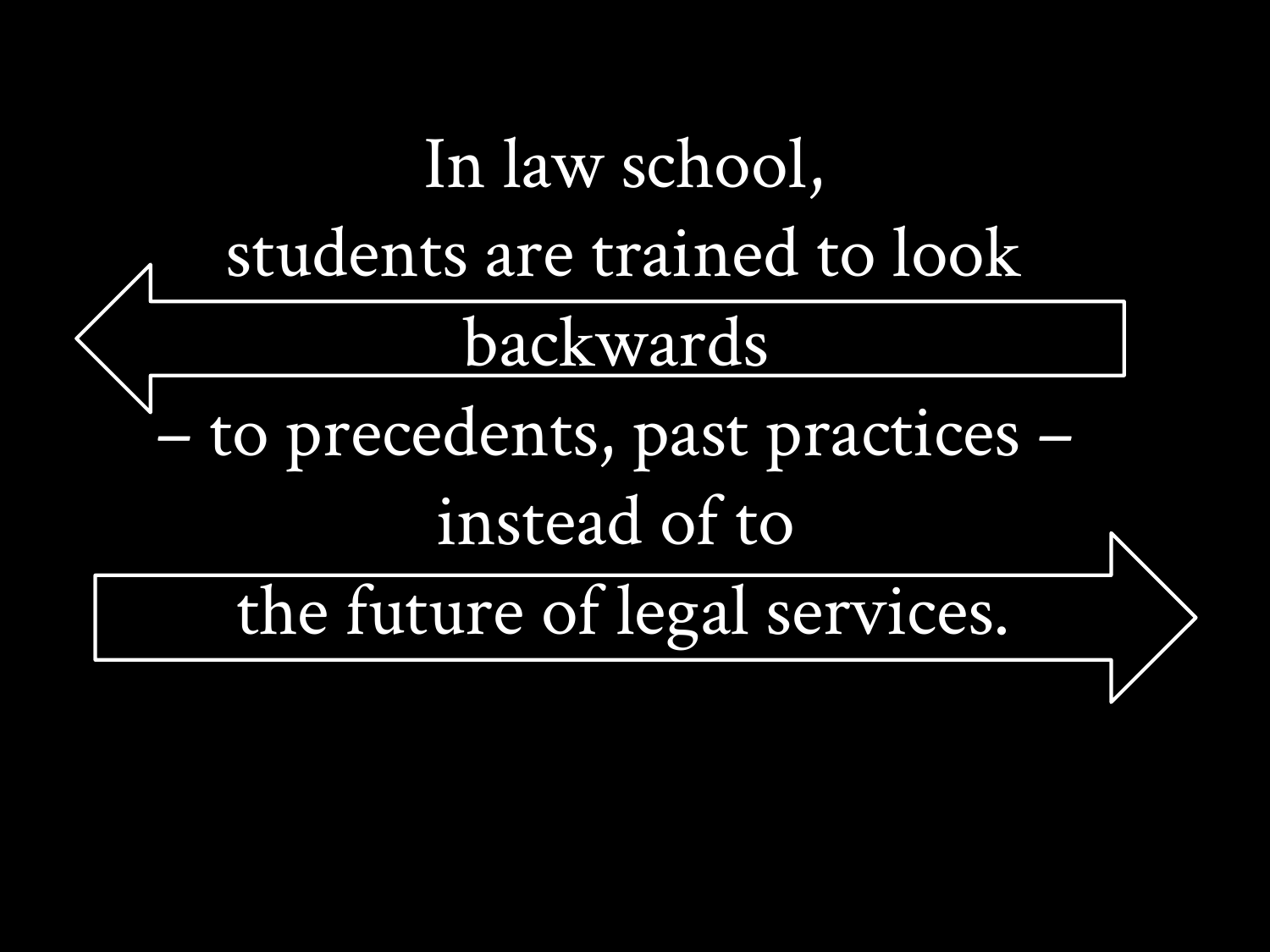

# In law school, students are trained to look backwards – to precedents, past practices – instead of to the future of legal services.